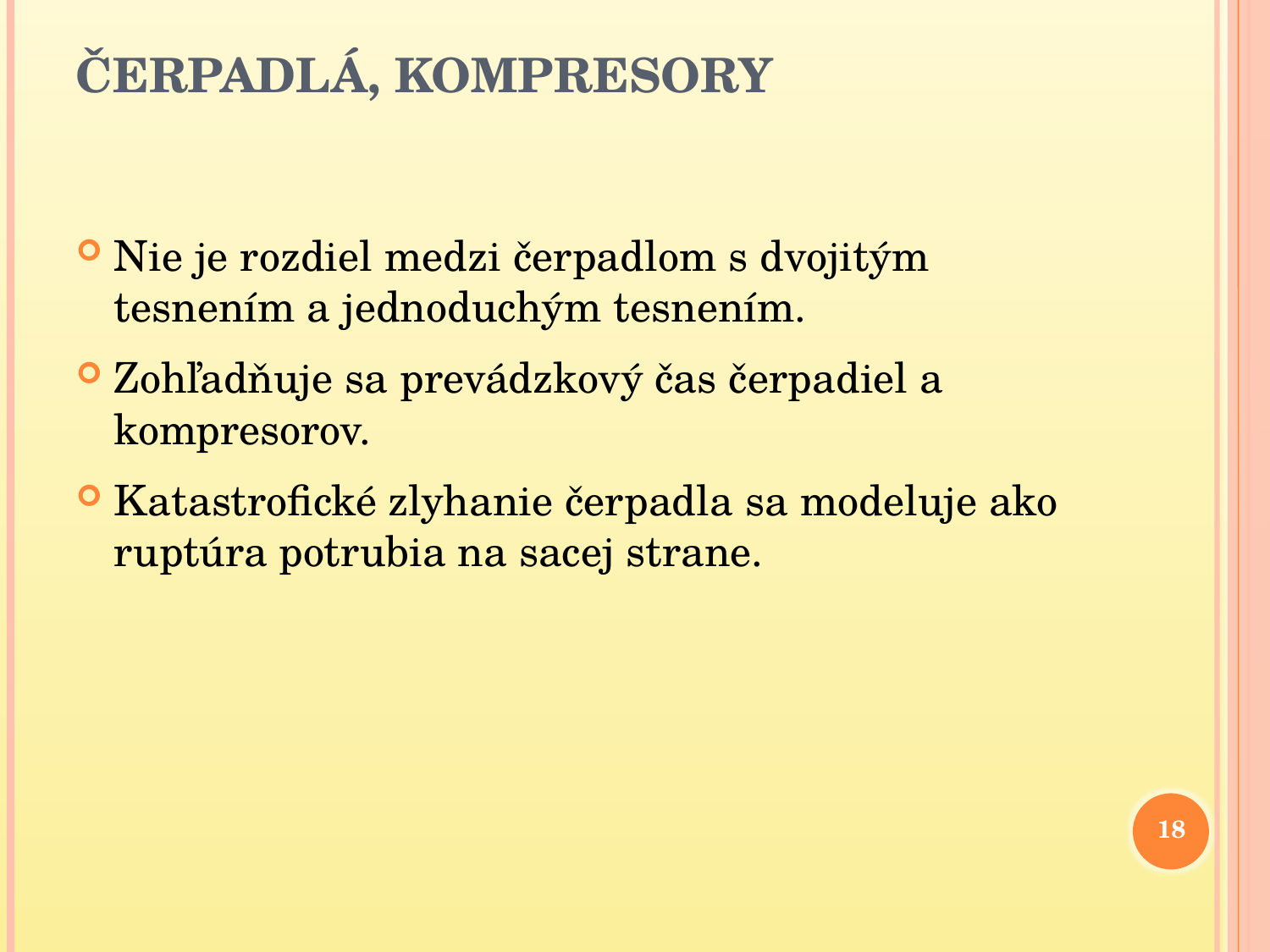

# Čerpadlá, kompresory
Nie je rozdiel medzi čerpadlom s dvojitým tesnením a jednoduchým tesnením.
Zohľadňuje sa prevádzkový čas čerpadiel a kompresorov.
Katastrofické zlyhanie čerpadla sa modeluje ako ruptúra potrubia na sacej strane.

18